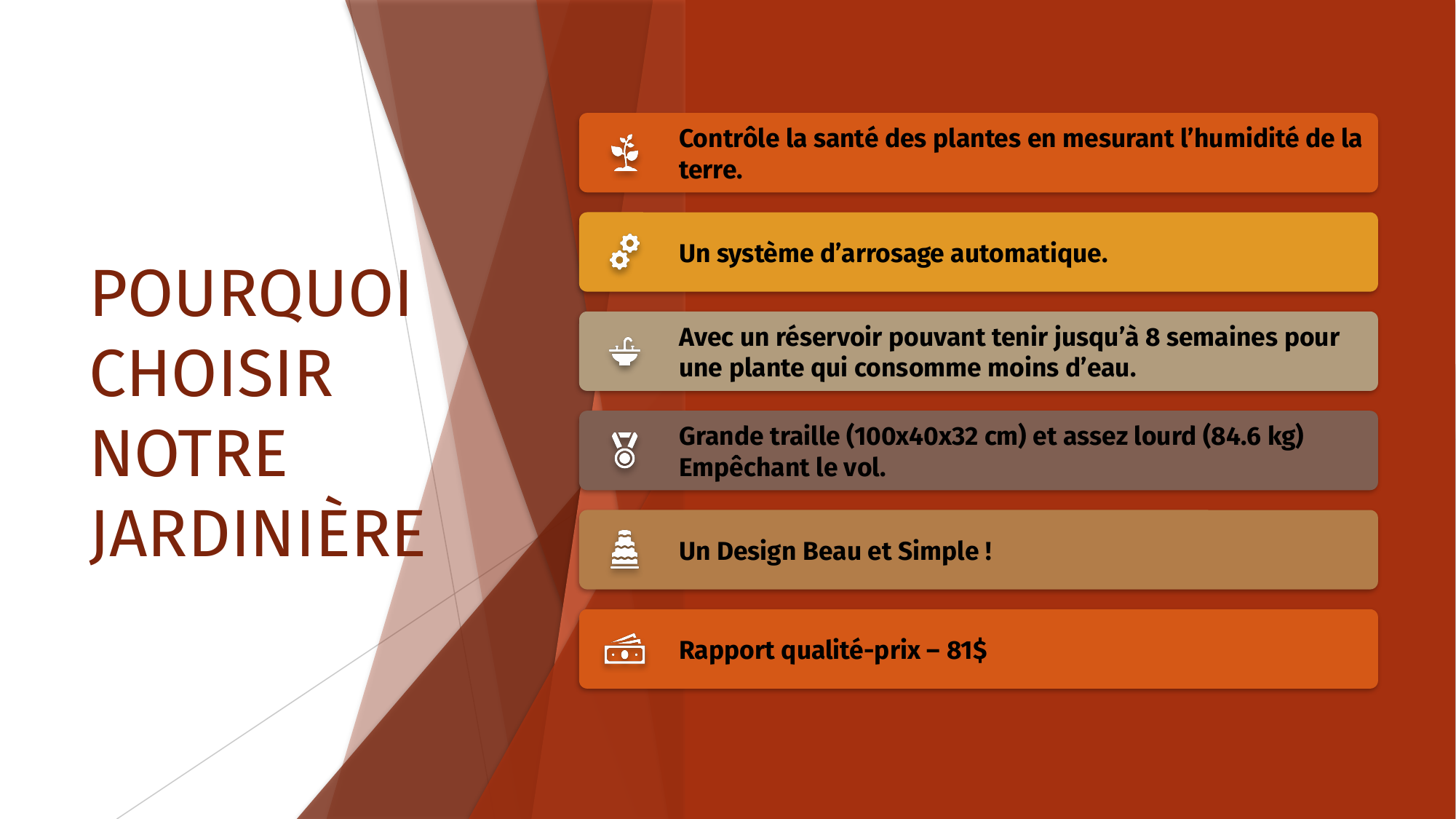

Contrôle la santé des plantes en mesurant l’humidité de la terre.
Un système d’arrosage automatique.
Avec un réservoir pouvant tenir jusqu’à 8 semaines pour une plante qui consomme moins d’eau.
Grande traille (100x40x32 cm) et assez lourd (84.6 kg) Empêchant le vol.
Un Design Beau et Simple !
Rapport qualité-prix – 81$
# POURQUOI CHOISIR NOTRE JARDINIÈRE